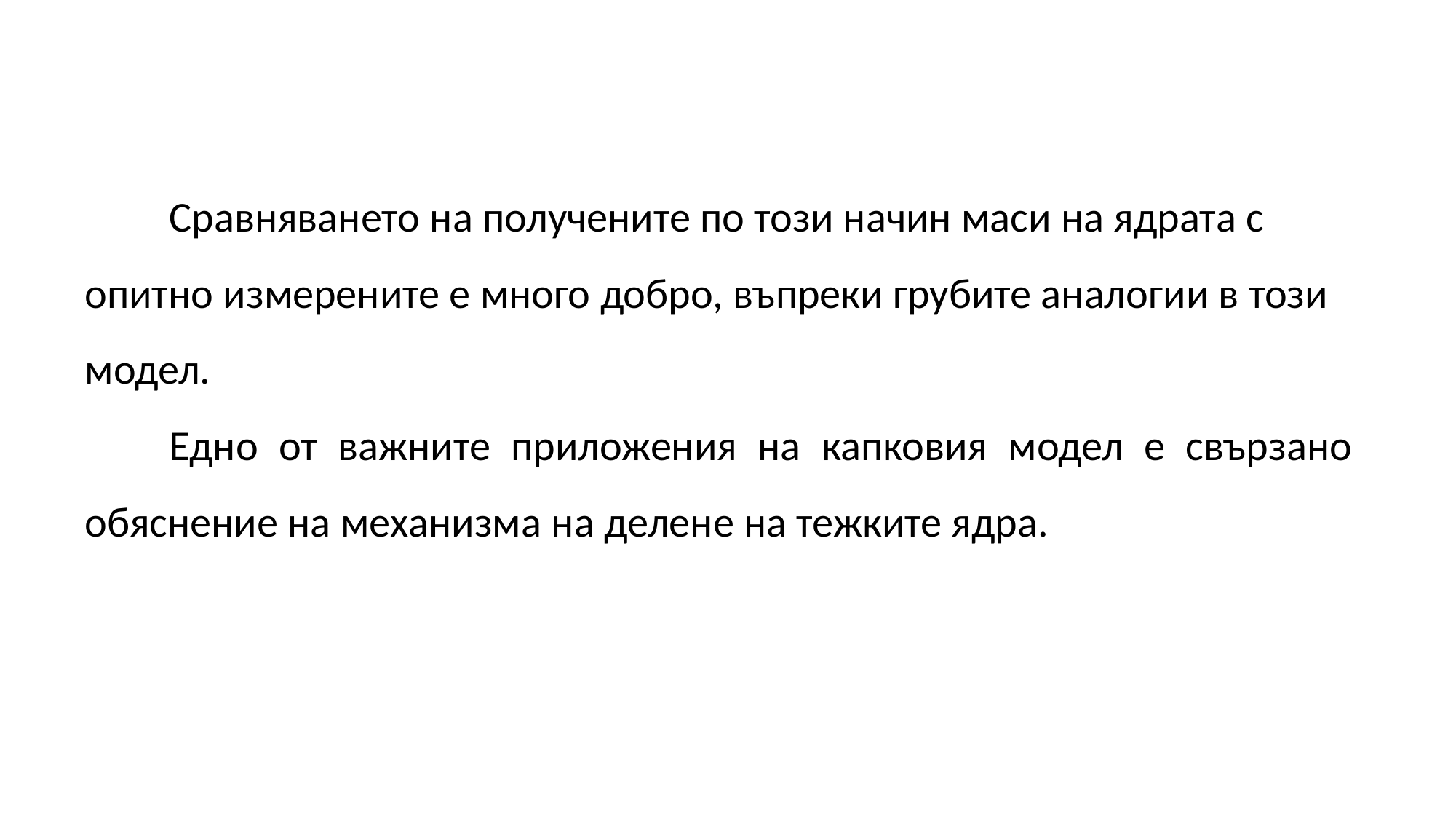

Сравняването на получените по този начин маси на ядрата с опитно измерените е много добро, въпреки грубите аналогии в този модел.
	Едно от важните приложения на капковия модел е свързано обяснение на механизма на делене на тежките ядра.